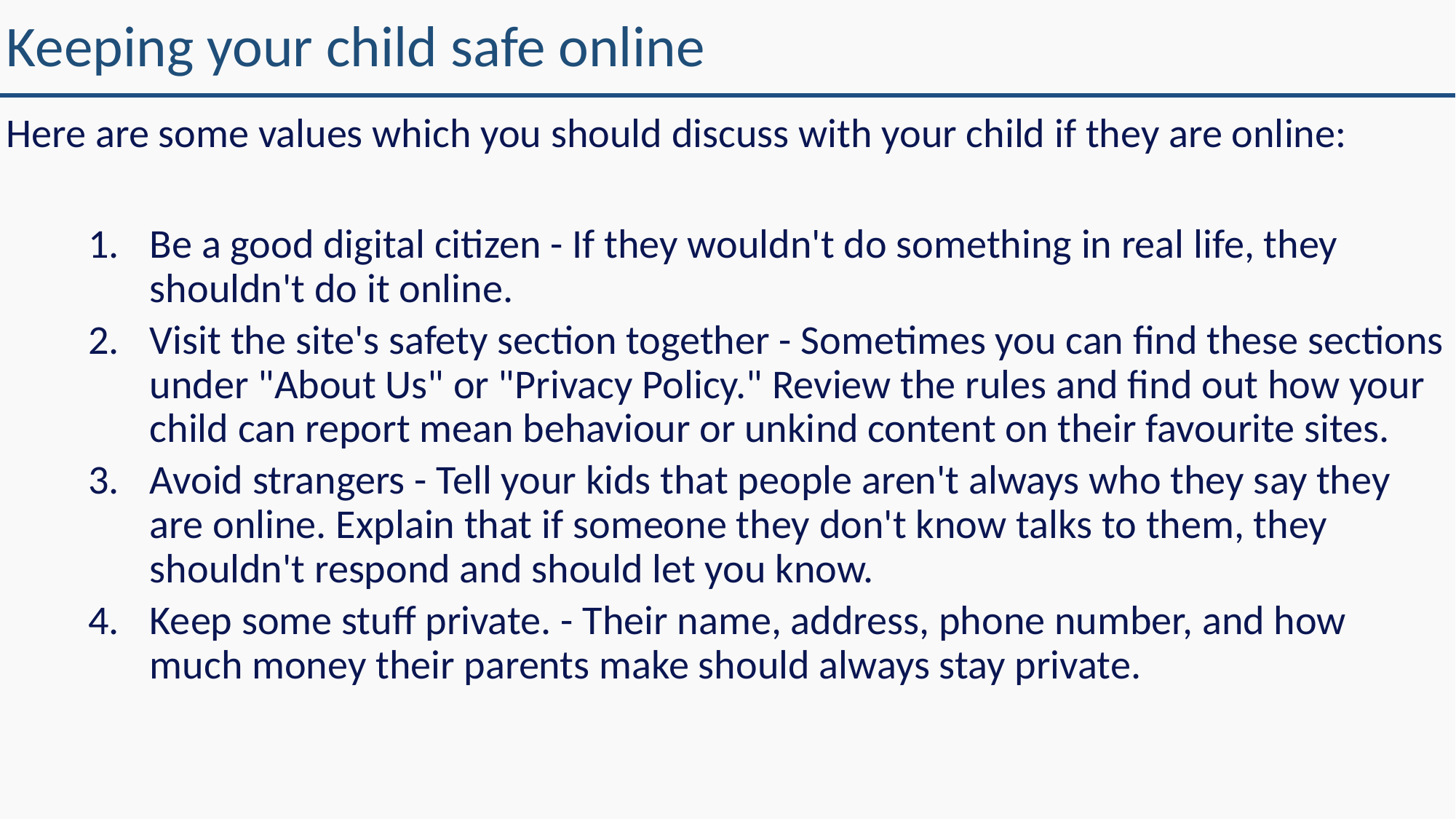

# Keeping your child safe online
Here are some values which you should discuss with your child if they are online:

Be a good digital citizen - If they wouldn't do something in real life, they shouldn't do it online.
Visit the site's safety section together - Sometimes you can find these sections under "About Us" or "Privacy Policy." Review the rules and find out how your child can report mean behaviour or unkind content on their favourite sites.
Avoid strangers - Tell your kids that people aren't always who they say they are online. Explain that if someone they don't know talks to them, they shouldn't respond and should let you know.
Keep some stuff private. - Their name, address, phone number, and how much money their parents make should always stay private.